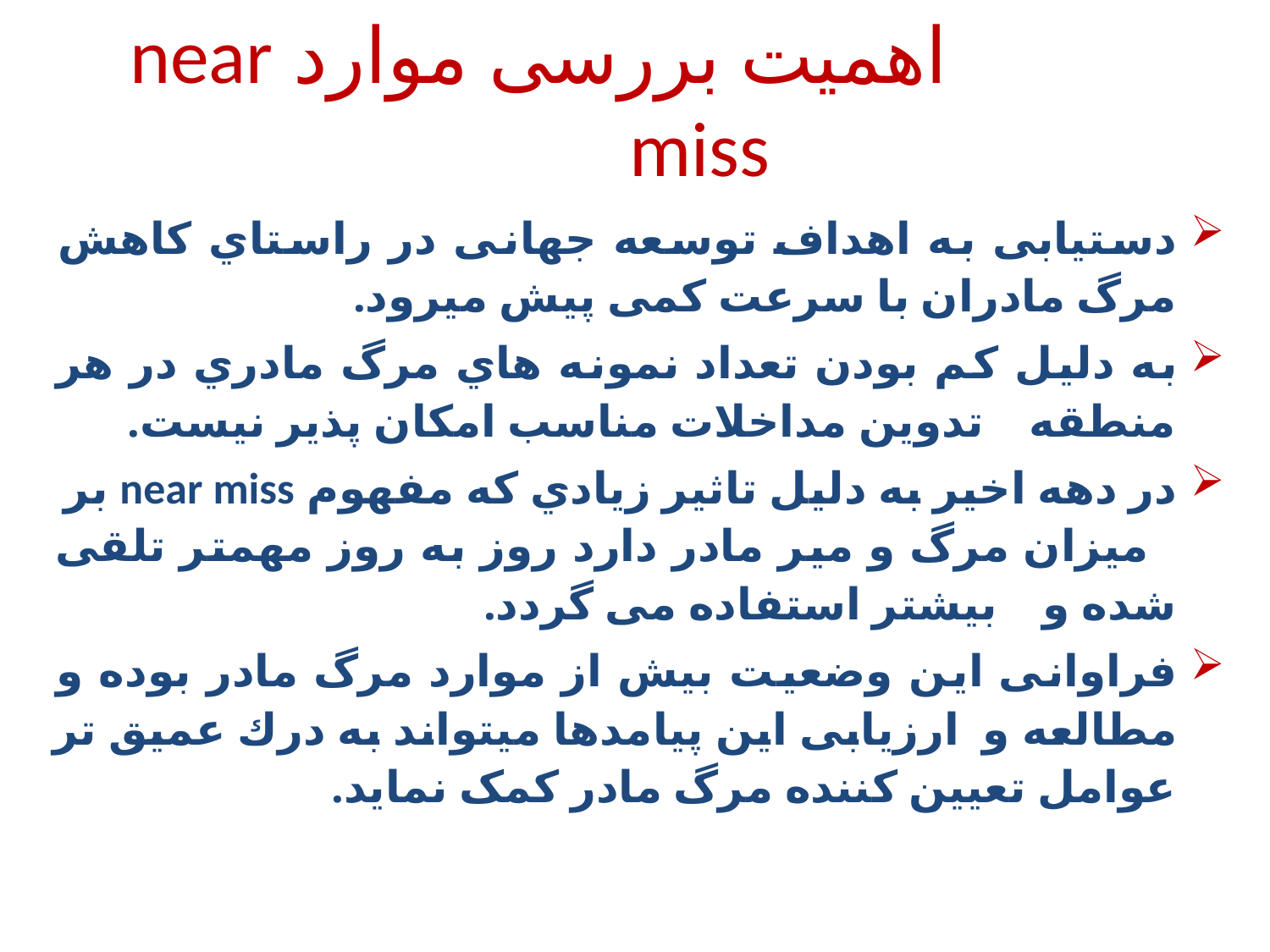

# اهمیت بررسی موارد near miss
دستیابی به اهداف توسعه جهانی در راستاي کاهش مرگ مادران با سرعت کمی پیش میرود.
به دلیل کم بودن تعداد نمونه هاي مرگ مادري در هر منطقه    تدوین مداخلات مناسب امکان پذیر نیست.
در دهه اخیر به دلیل تاثیر زیادي که مفهوم near miss بر    میزان مرگ و میر مادر دارد روز به روز مهمتر تلقی شده و    بیشتر استفاده می گردد.
فراوانی این وضعیت بیش از موارد مرگ مادر بوده و مطالعه و  ارزیابی این پیامدها میتواند به درك عمیق تر عوامل تعیین کننده مرگ مادر کمک نماید.